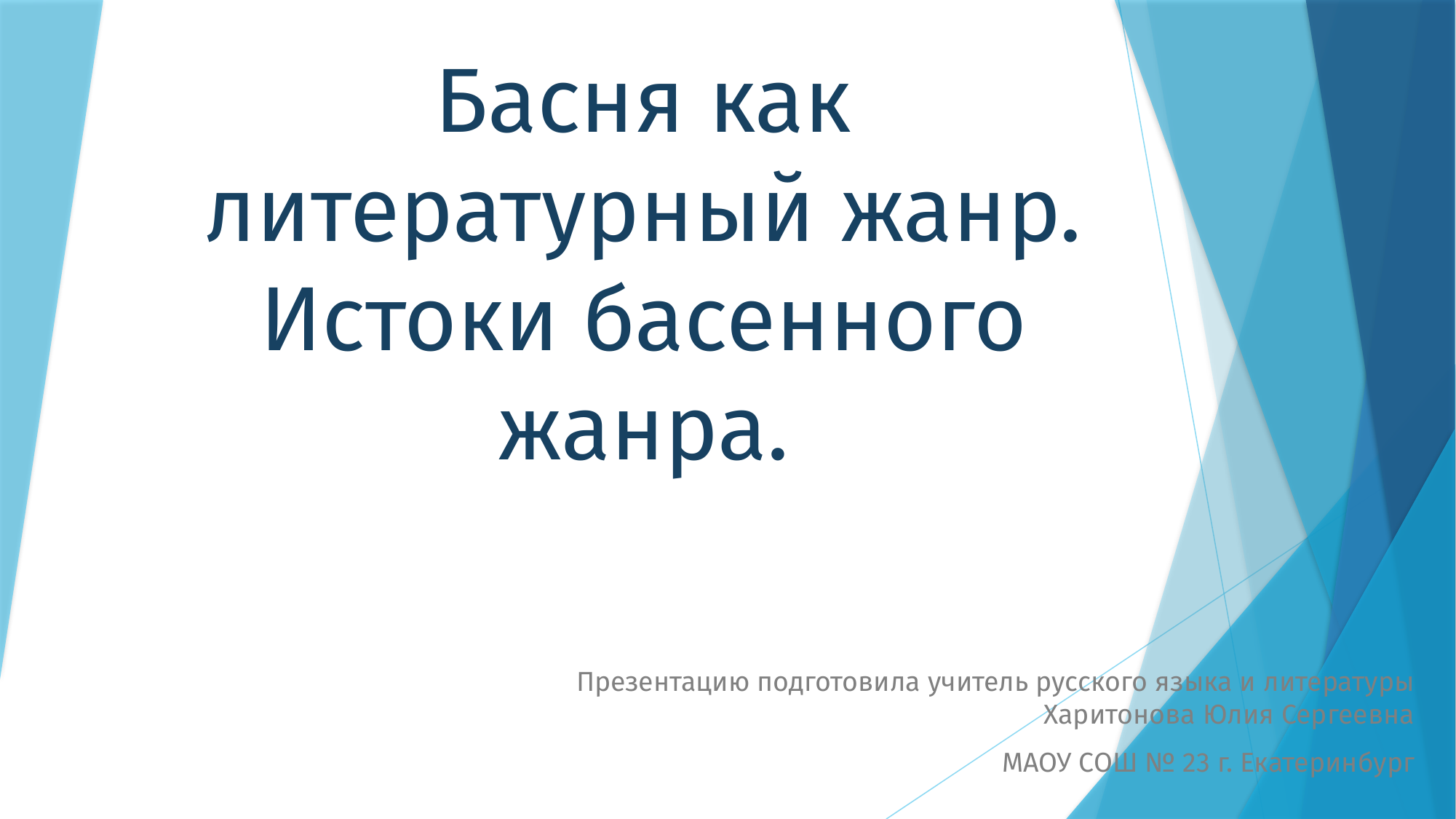

# Басня как литературный жанр. Истоки басенного жанра.
Презентацию подготовила учитель русского языка и литературы Харитонова Юлия Сергеевна
МАОУ СОШ № 23 г. Екатеринбург